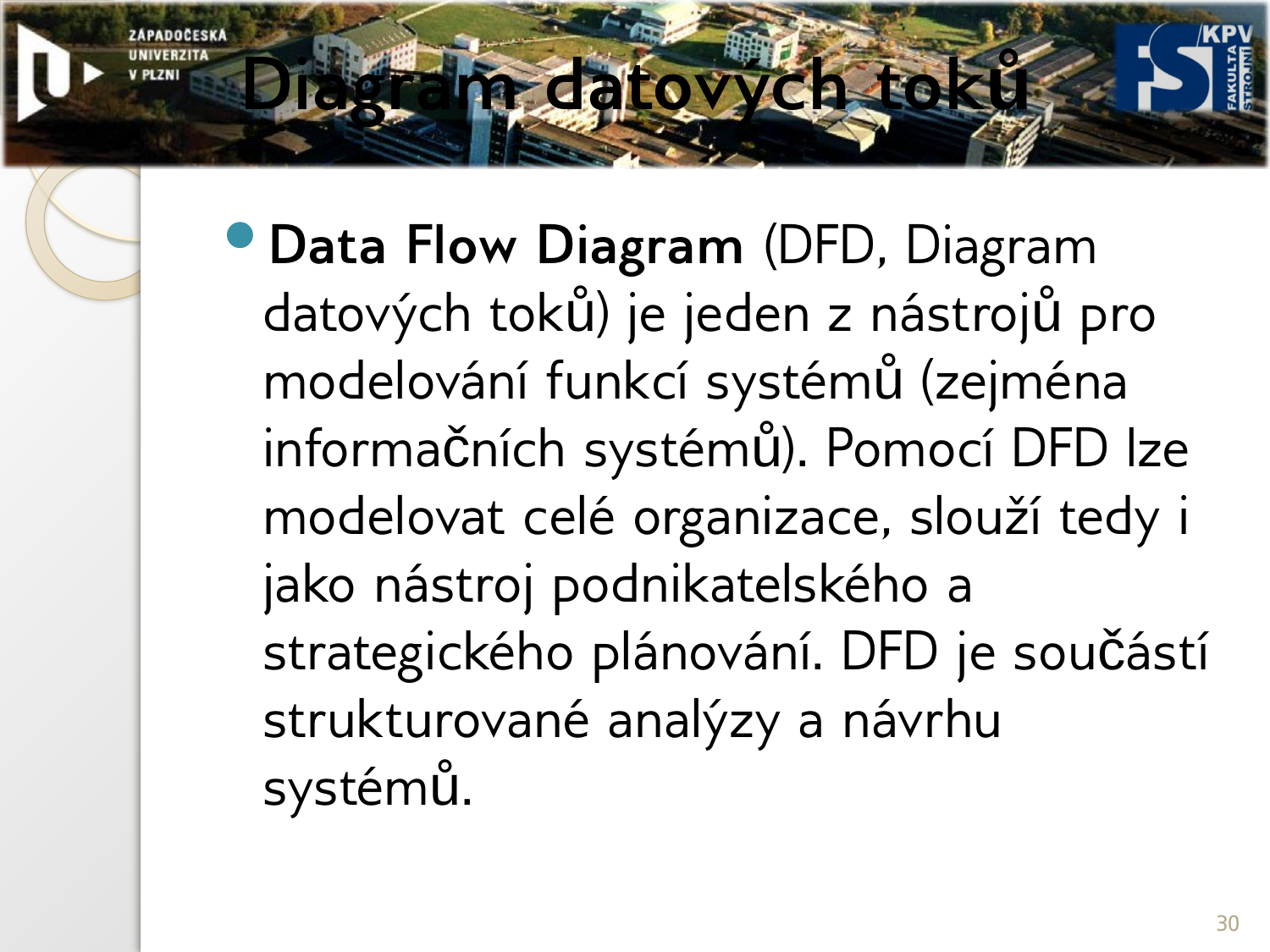

# Diagram datových toků
Data Flow Diagram (DFD, Diagram datových toků) je jeden z nástrojů pro modelování funkcí systémů (zejména informačních systémů). Pomocí DFD lze modelovat celé organizace, slouží tedy i jako nástroj podnikatelského a strategického plánování. DFD je součástí strukturované analýzy a návrhu systémů.
30